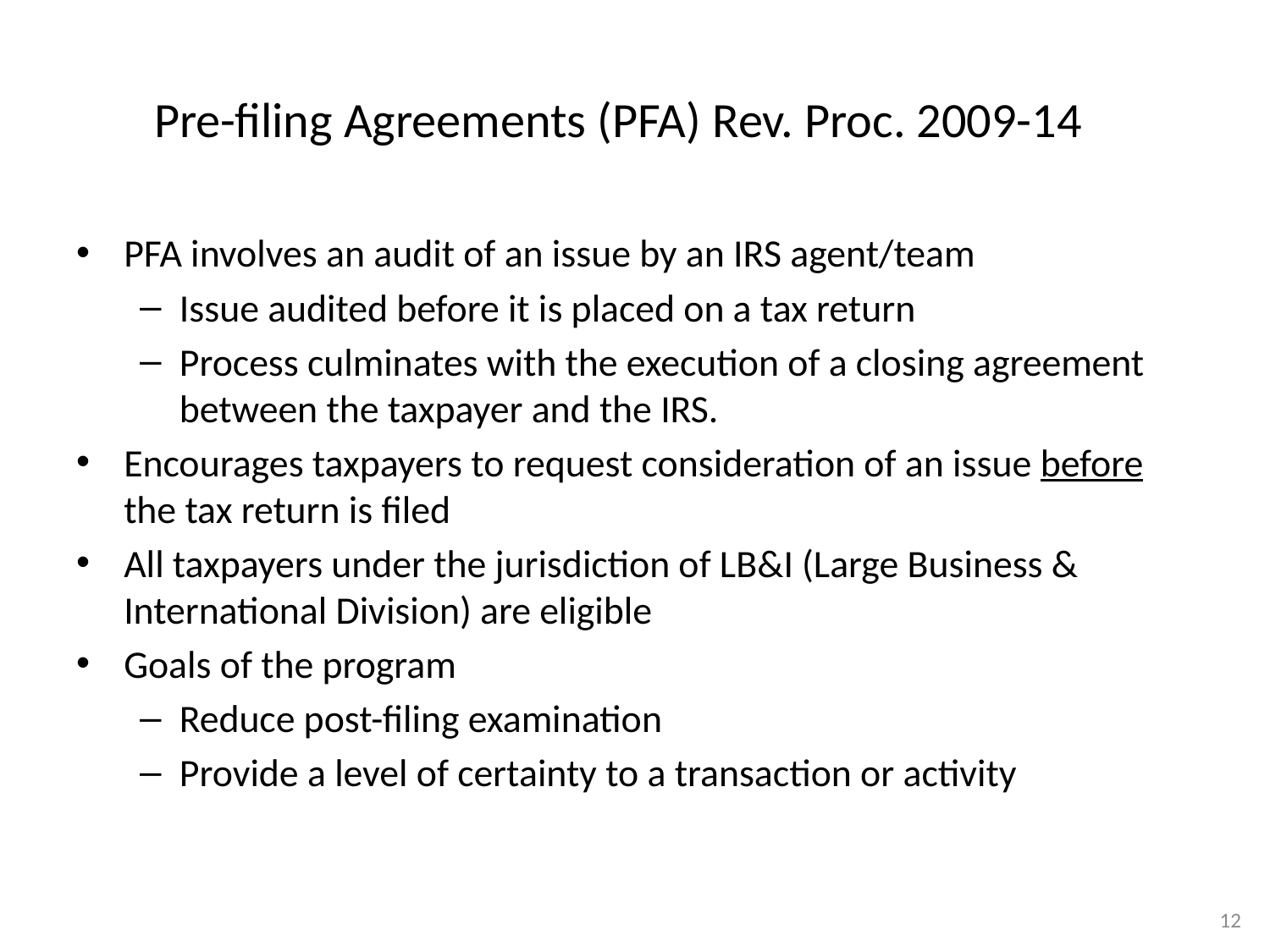

# Pre-filing Agreements (PFA) Rev. Proc. 2009-14
PFA involves an audit of an issue by an IRS agent/team
Issue audited before it is placed on a tax return
Process culminates with the execution of a closing agreement between the taxpayer and the IRS.
Encourages taxpayers to request consideration of an issue before the tax return is filed
All taxpayers under the jurisdiction of LB&I (Large Business & International Division) are eligible
Goals of the program
Reduce post-filing examination
Provide a level of certainty to a transaction or activity
12